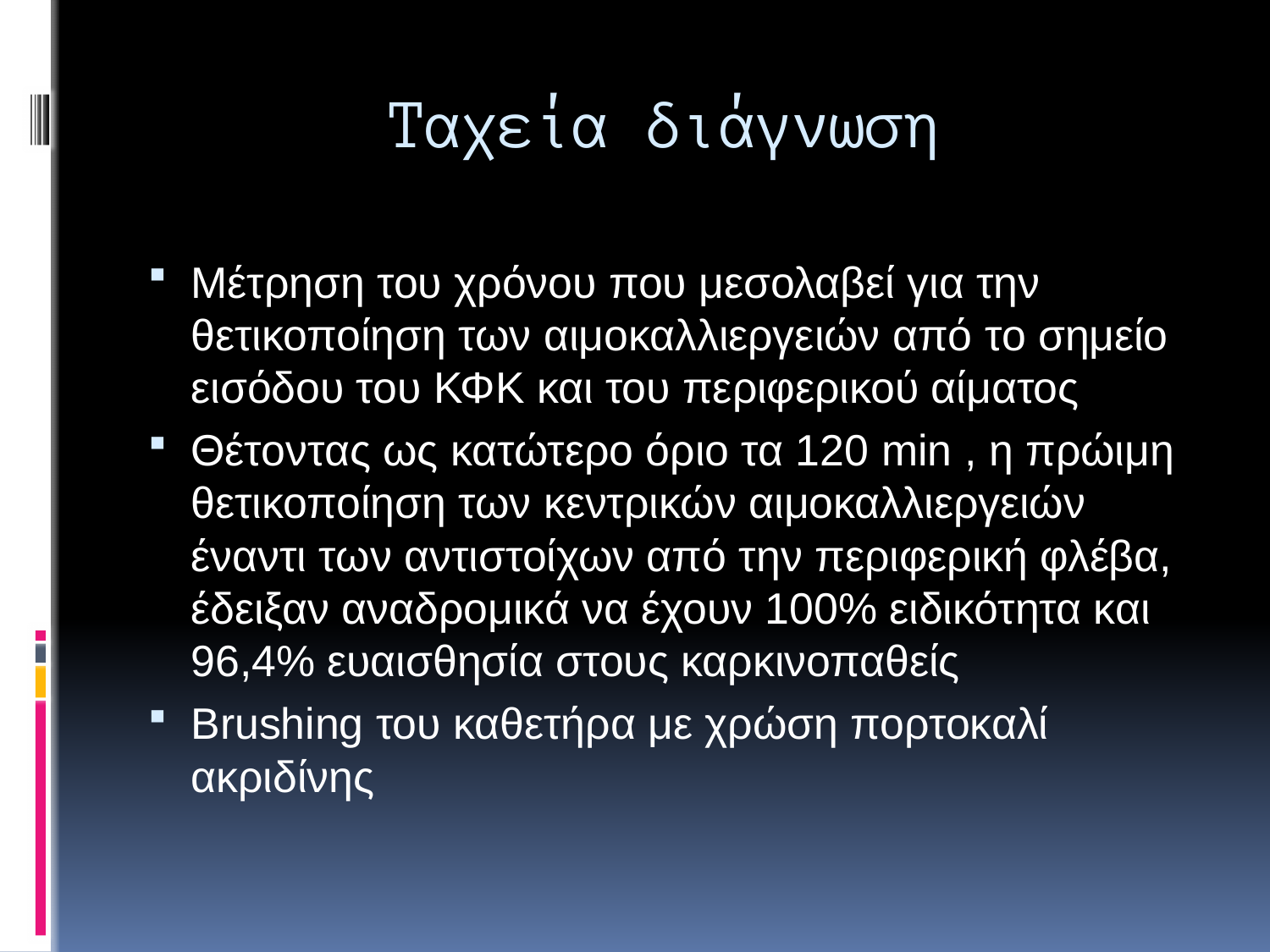

# Ταχεία διάγνωση
Μέτρηση του χρόνου που μεσολαβεί για την θετικοποίηση των αιμοκαλλιεργειών από το σημείο εισόδου του ΚΦΚ και του περιφερικού αίματος
Θέτοντας ως κατώτερο όριο τα 120 min , η πρώιμη θετικοποίηση των κεντρικών αιμοκαλλιεργειών έναντι των αντιστοίχων από την περιφερική φλέβα, έδειξαν αναδρομικά να έχουν 100% ειδικότητα και 96,4% ευαισθησία στους καρκινοπαθείς
Brushing του καθετήρα με χρώση πορτοκαλί ακριδίνης